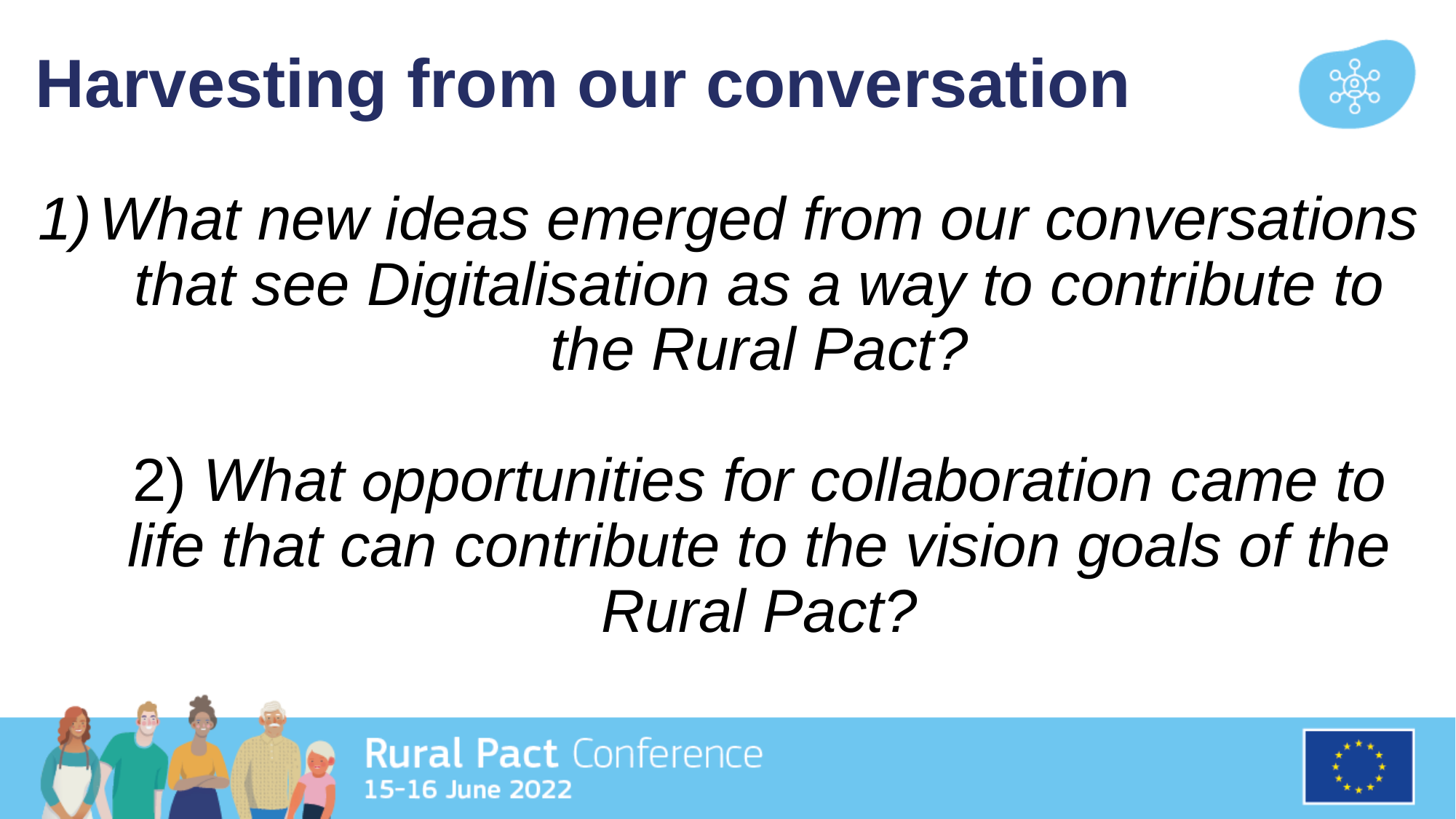

# Harvesting from our conversation
What new ideas emerged from our conversations that see Digitalisation as a way to contribute to the Rural Pact?
2) What opportunities for collaboration came to life that can contribute to the vision goals of the Rural Pact?